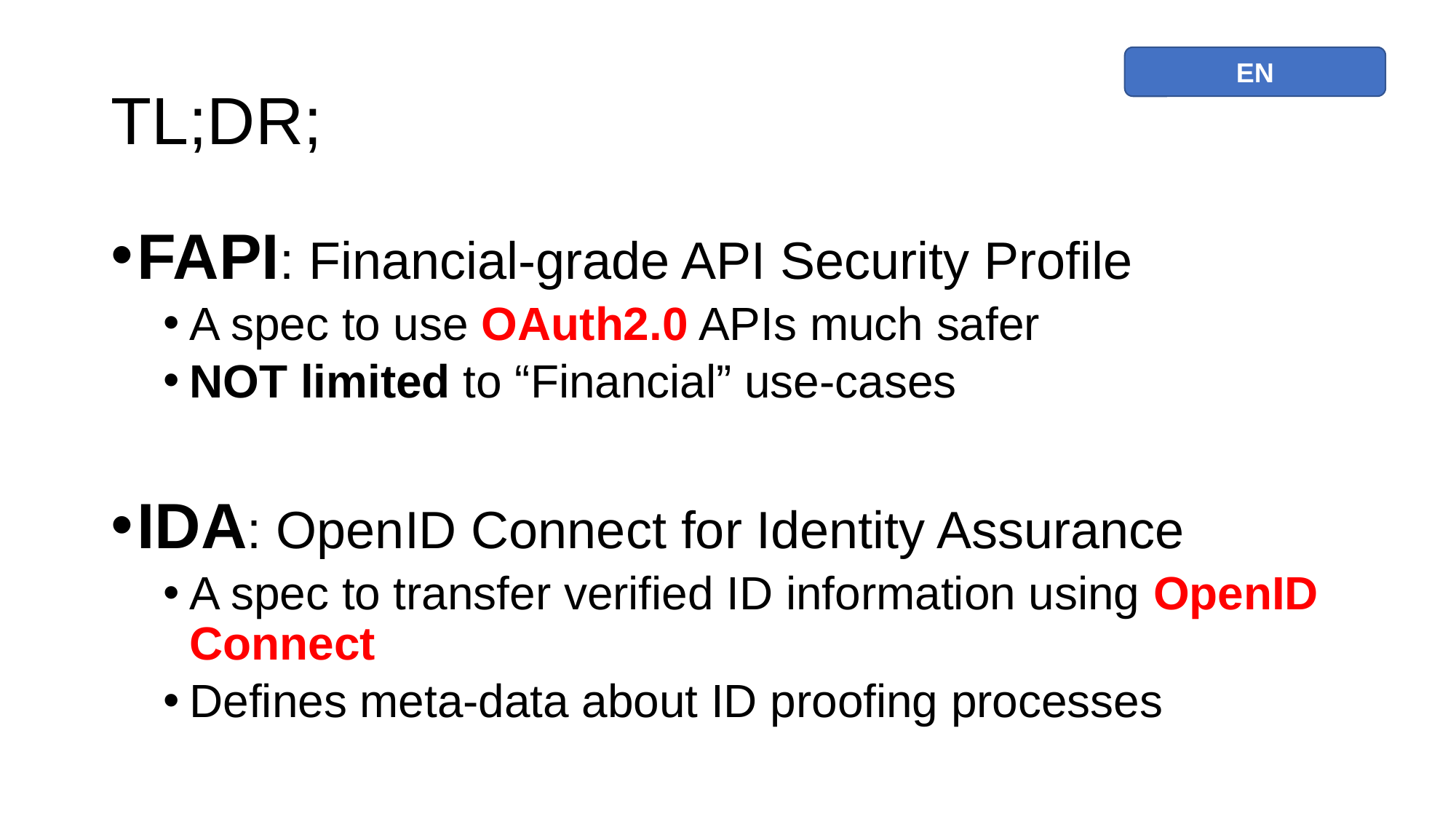

# TL;DR;
EN
FAPI: Financial-grade API Security Profile
A spec to use OAuth2.0 APIs much safer
NOT limited to “Financial” use-cases

IDA: OpenID Connect for Identity Assurance
A spec to transfer verified ID information using OpenID Connect
Defines meta-data about ID proofing processes